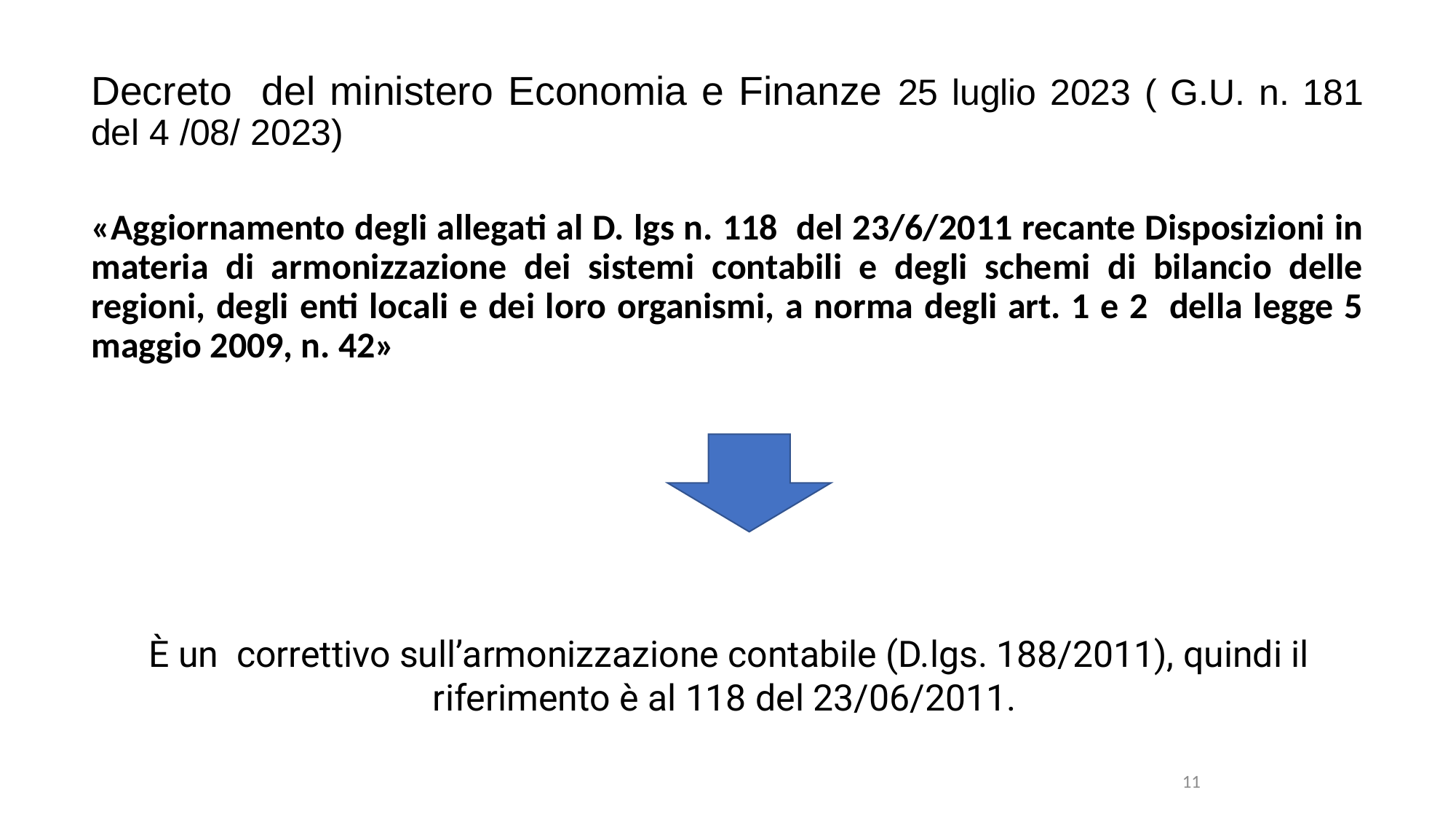

Decreto  del ministero Economia e Finanze 25 luglio 2023 ( G.U. n. 181 del 4 /08/ 2023)
«Aggiornamento degli allegati al D. lgs n. 118  del 23/6/2011 recante Disposizioni in materia di armonizzazione dei sistemi contabili e degli schemi di bilancio delle regioni, degli enti locali e dei loro organismi, a norma degli art. 1 e 2  della legge 5 maggio 2009, n. 42»

È un  correttivo sull’armonizzazione contabile (D.lgs. 188/2011), quindi il riferimento è al 118 del 23/06/2011.
11